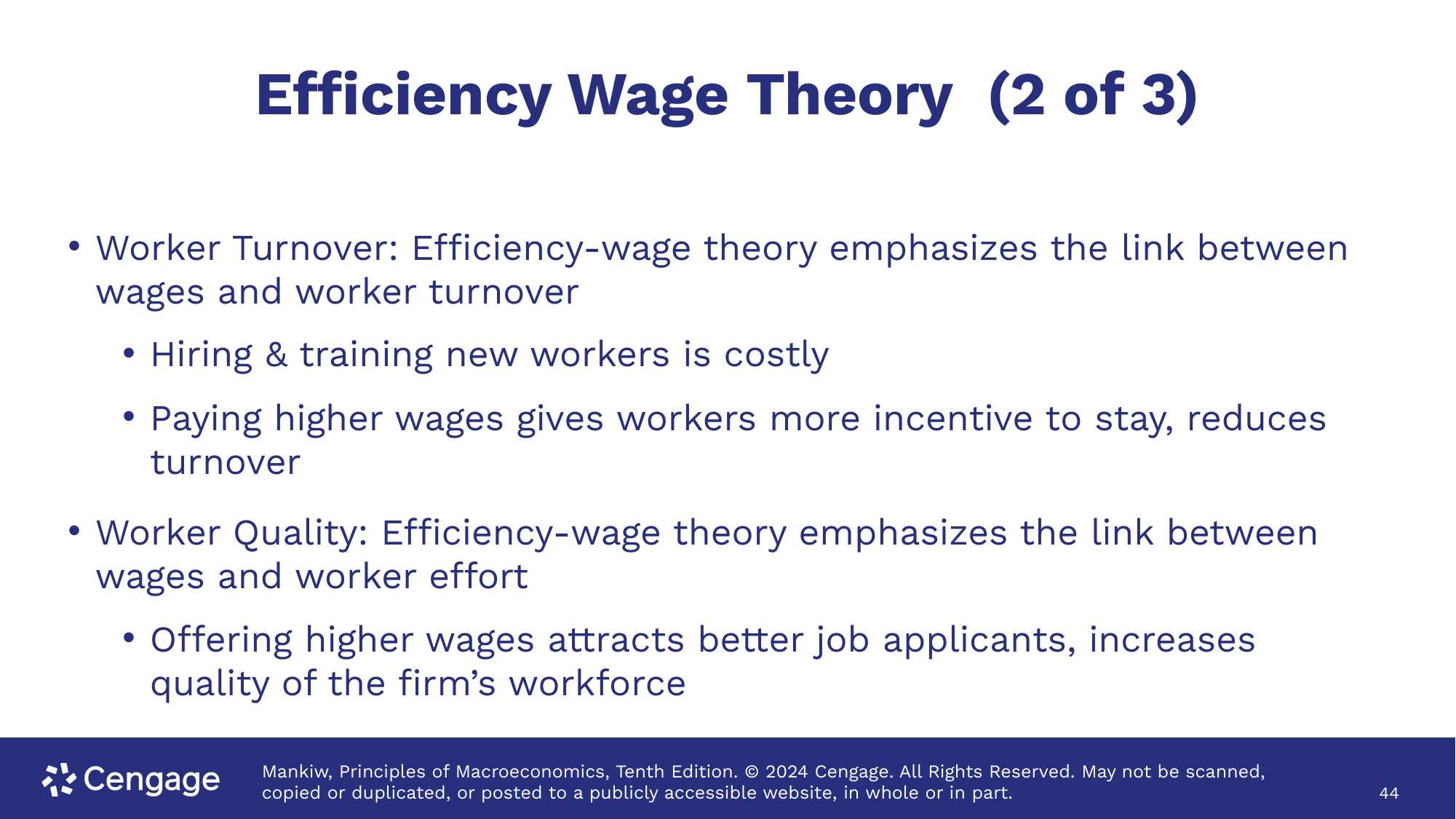

# Efficiency Wage Theory  (2 of 3)
Worker Turnover: Efficiency-wage theory emphasizes the link between wages and worker turnover
Hiring & training new workers is costly
Paying higher wages gives workers more incentive to stay, reduces turnover
Worker Quality: Efficiency-wage theory emphasizes the link between wages and worker effort
Offering higher wages attracts better job applicants, increases quality of the firm’s workforce